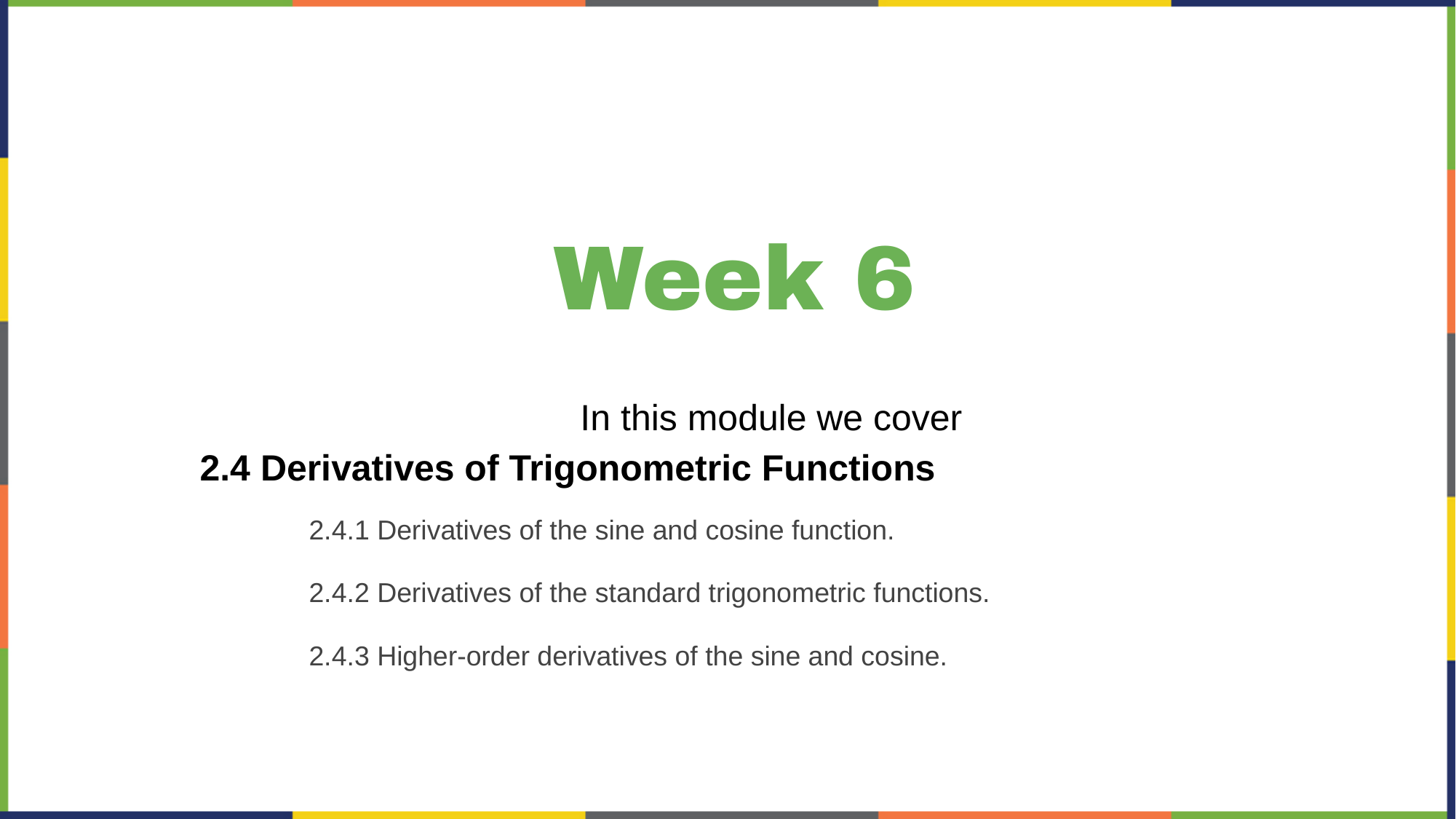

# Week 6
In this module we cover
2.4 Derivatives of Trigonometric Functions
2.4.1 Derivatives of the sine and cosine function.
2.4.2 Derivatives of the standard trigonometric functions.
2.4.3 Higher-order derivatives of the sine and cosine.